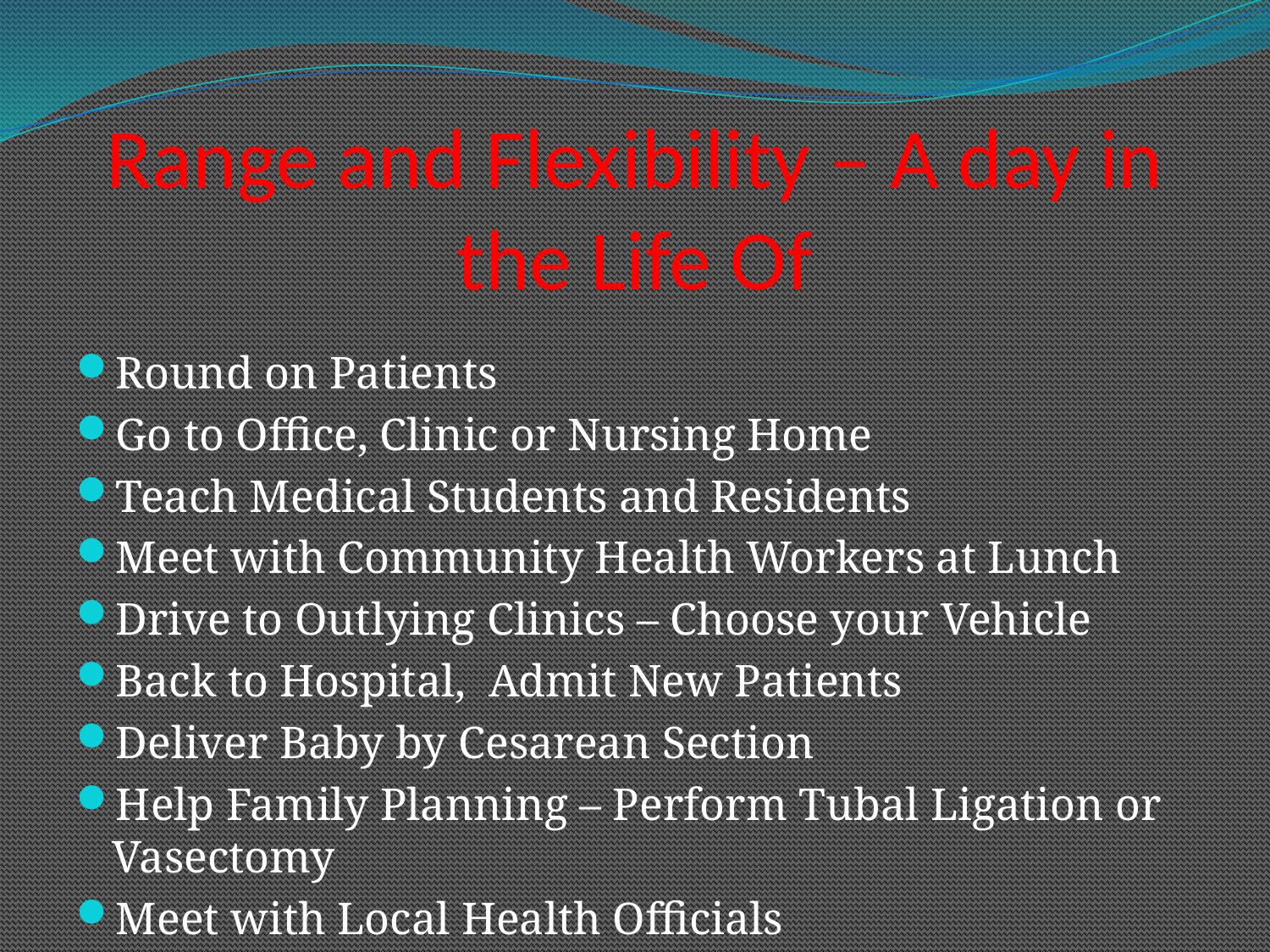

# Range and Flexibility – A day in the Life Of
Round on Patients
Go to Office, Clinic or Nursing Home
Teach Medical Students and Residents
Meet with Community Health Workers at Lunch
Drive to Outlying Clinics – Choose your Vehicle
Back to Hospital,  Admit New Patients
Deliver Baby by Cesarean Section
Help Family Planning – Perform Tubal Ligation or Vasectomy
Meet with Local Health Officials